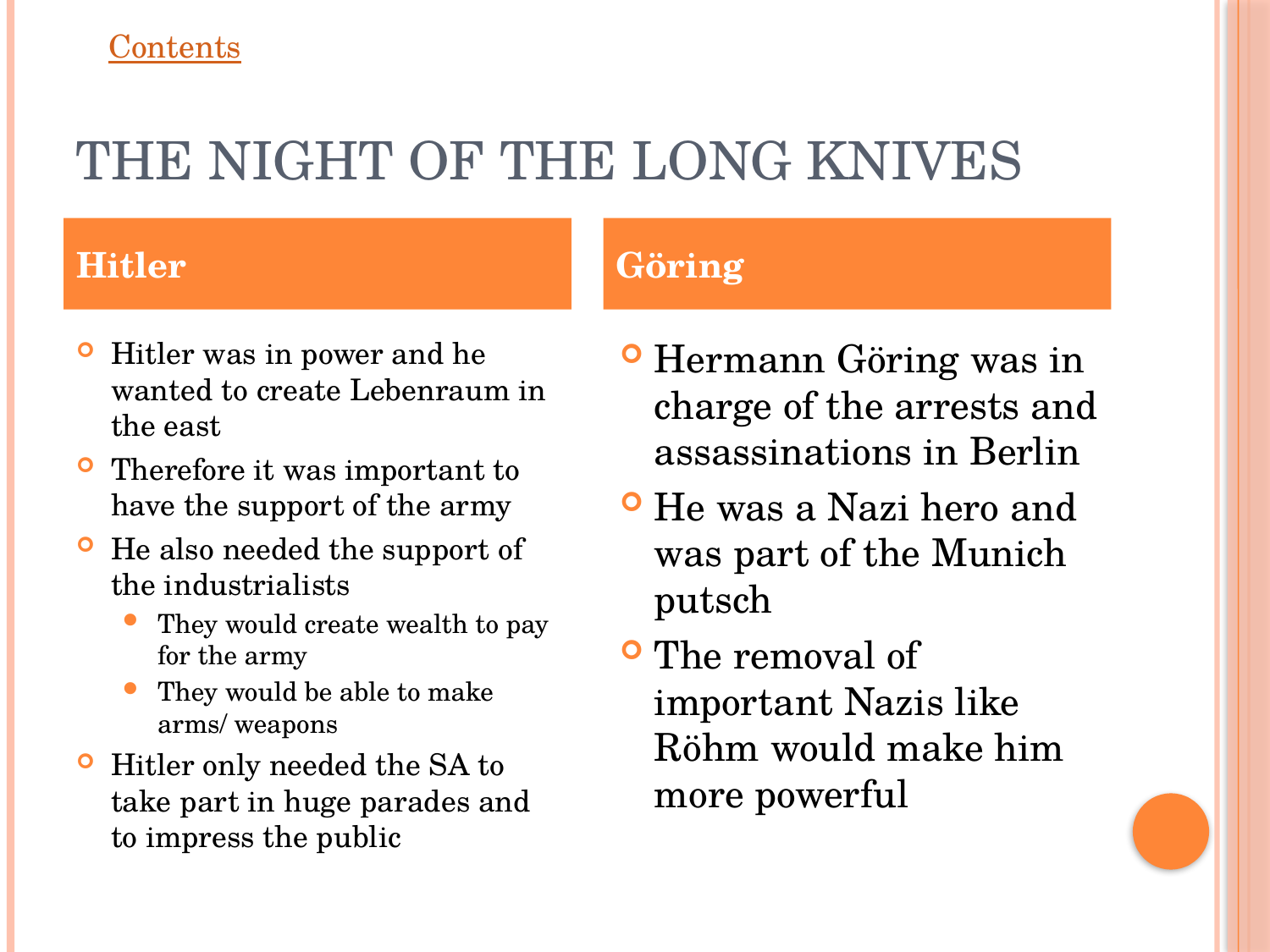

# The Night of the Long Knives
Hitler
Göring
Hitler was in power and he wanted to create Lebenraum in the east
Therefore it was important to have the support of the army
He also needed the support of the industrialists
They would create wealth to pay for the army
They would be able to make arms/ weapons
Hitler only needed the SA to take part in huge parades and to impress the public
Hermann Göring was in charge of the arrests and assassinations in Berlin
He was a Nazi hero and was part of the Munich putsch
The removal of important Nazis like Röhm would make him more powerful